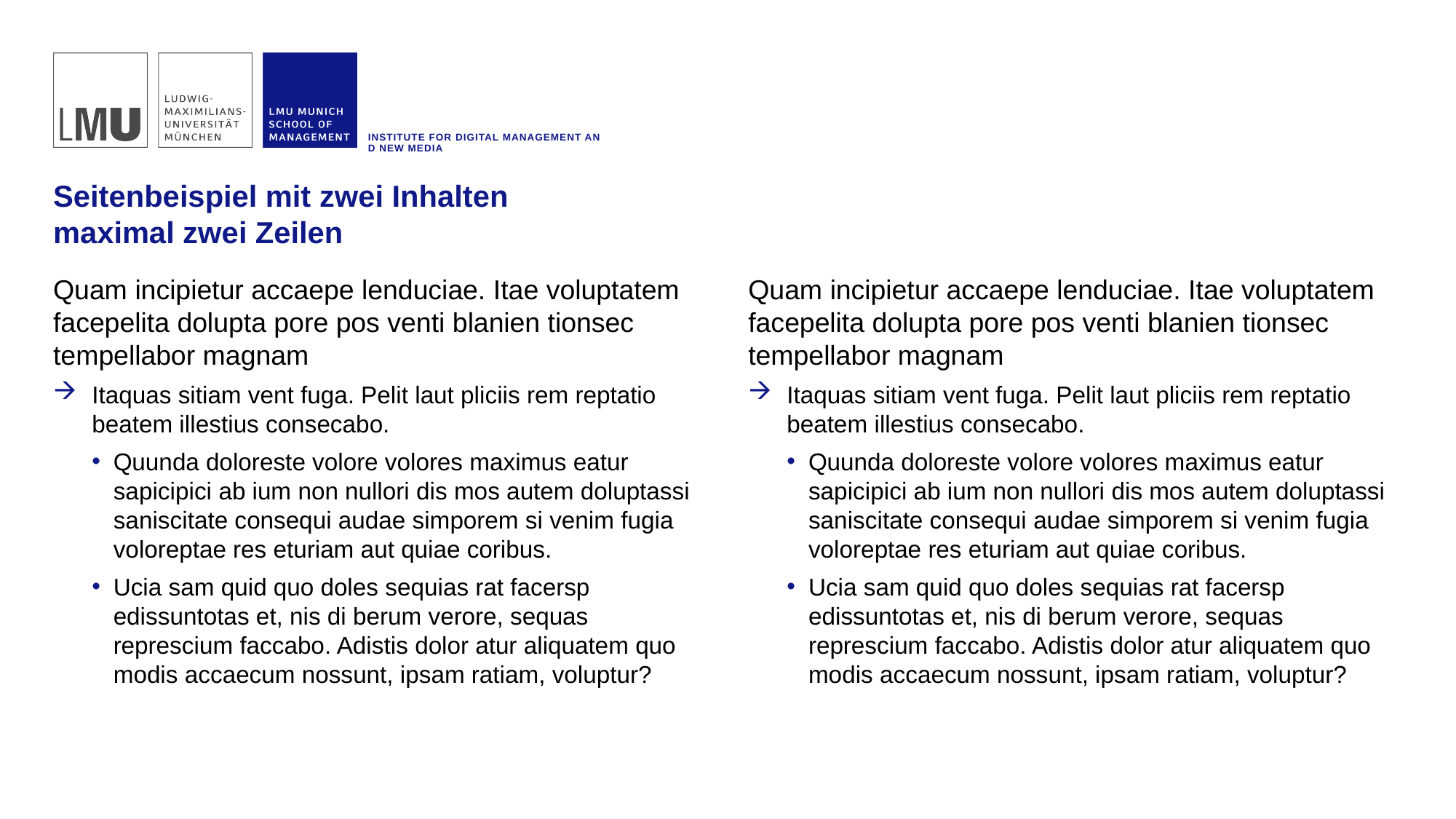

Institute for Digital Management and New Media
# Seitenbeispiel mit zwei Inhalten maximal zwei Zeilen
Quam incipietur accaepe lenduciae. Itae voluptatem facepelita dolupta pore pos venti blanien tionsec tempellabor magnam
Itaquas sitiam vent fuga. Pelit laut pliciis rem reptatio beatem illestius consecabo.
Quunda doloreste volore volores maximus eatur sapicipici ab ium non nullori dis mos autem doluptassi saniscitate consequi audae simporem si venim fugia voloreptae res eturiam aut quiae coribus.
Ucia sam quid quo doles sequias rat facersp edissuntotas et, nis di berum verore, sequas represcium faccabo. Adistis dolor atur aliquatem quo modis accaecum nossunt, ipsam ratiam, voluptur?

Quam incipietur accaepe lenduciae. Itae voluptatem facepelita dolupta pore pos venti blanien tionsec tempellabor magnam
Itaquas sitiam vent fuga. Pelit laut pliciis rem reptatio beatem illestius consecabo.
Quunda doloreste volore volores maximus eatur sapicipici ab ium non nullori dis mos autem doluptassi saniscitate consequi audae simporem si venim fugia voloreptae res eturiam aut quiae coribus.
Ucia sam quid quo doles sequias rat facersp edissuntotas et, nis di berum verore, sequas represcium faccabo. Adistis dolor atur aliquatem quo modis accaecum nossunt, ipsam ratiam, voluptur?